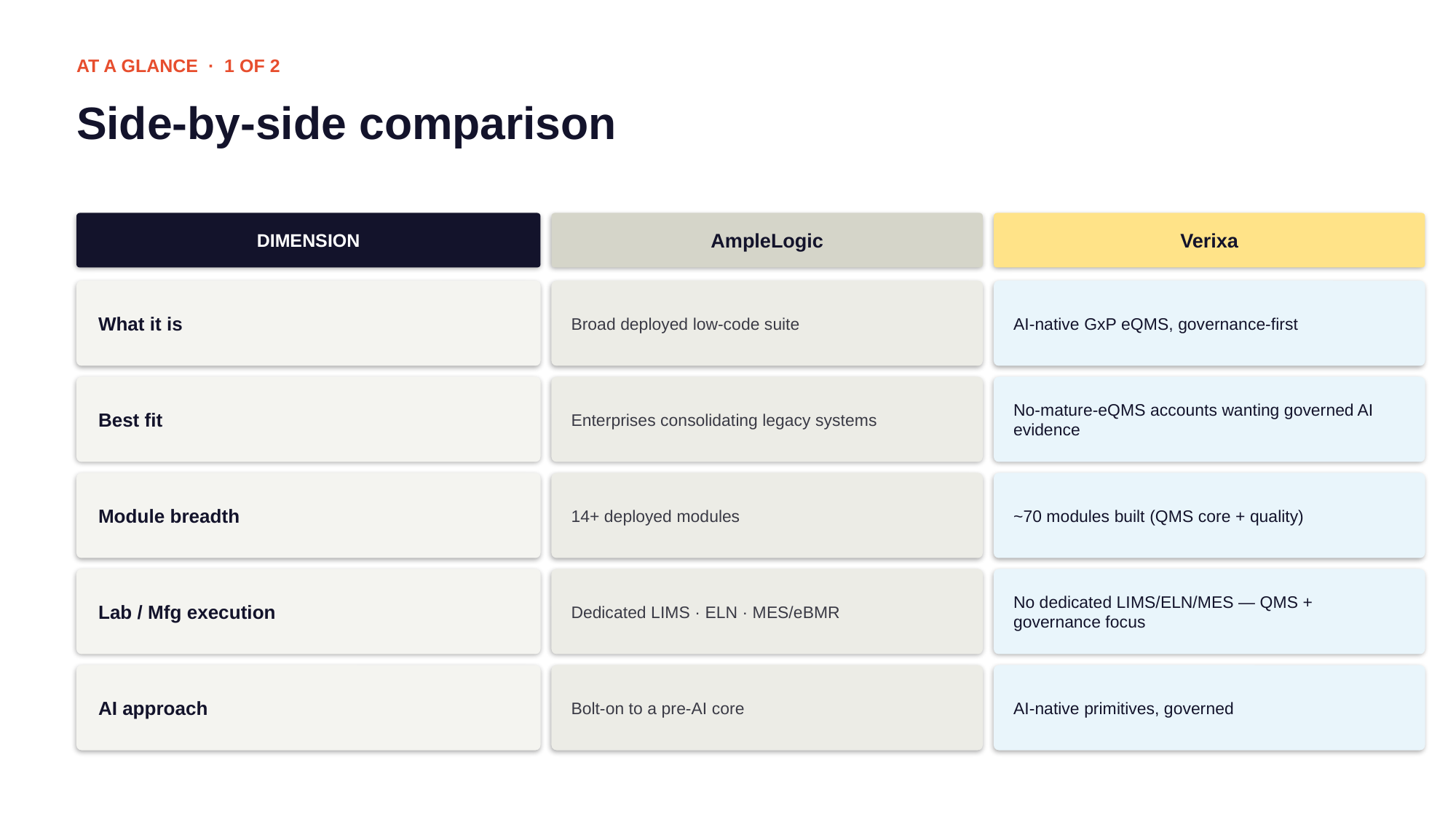

AT A GLANCE  ·  1 OF 2
Side-by-side comparison

DIMENSION

AmpleLogic

Verixa

What it is

Broad deployed low-code suite

AI-native GxP eQMS, governance-first

Best fit

Enterprises consolidating legacy systems

No-mature-eQMS accounts wanting governed AI evidence

Module breadth

14+ deployed modules

~70 modules built (QMS core + quality)

Lab / Mfg execution

Dedicated LIMS · ELN · MES/eBMR

No dedicated LIMS/ELN/MES — QMS + governance focus

AI approach

Bolt-on to a pre-AI core

AI-native primitives, governed